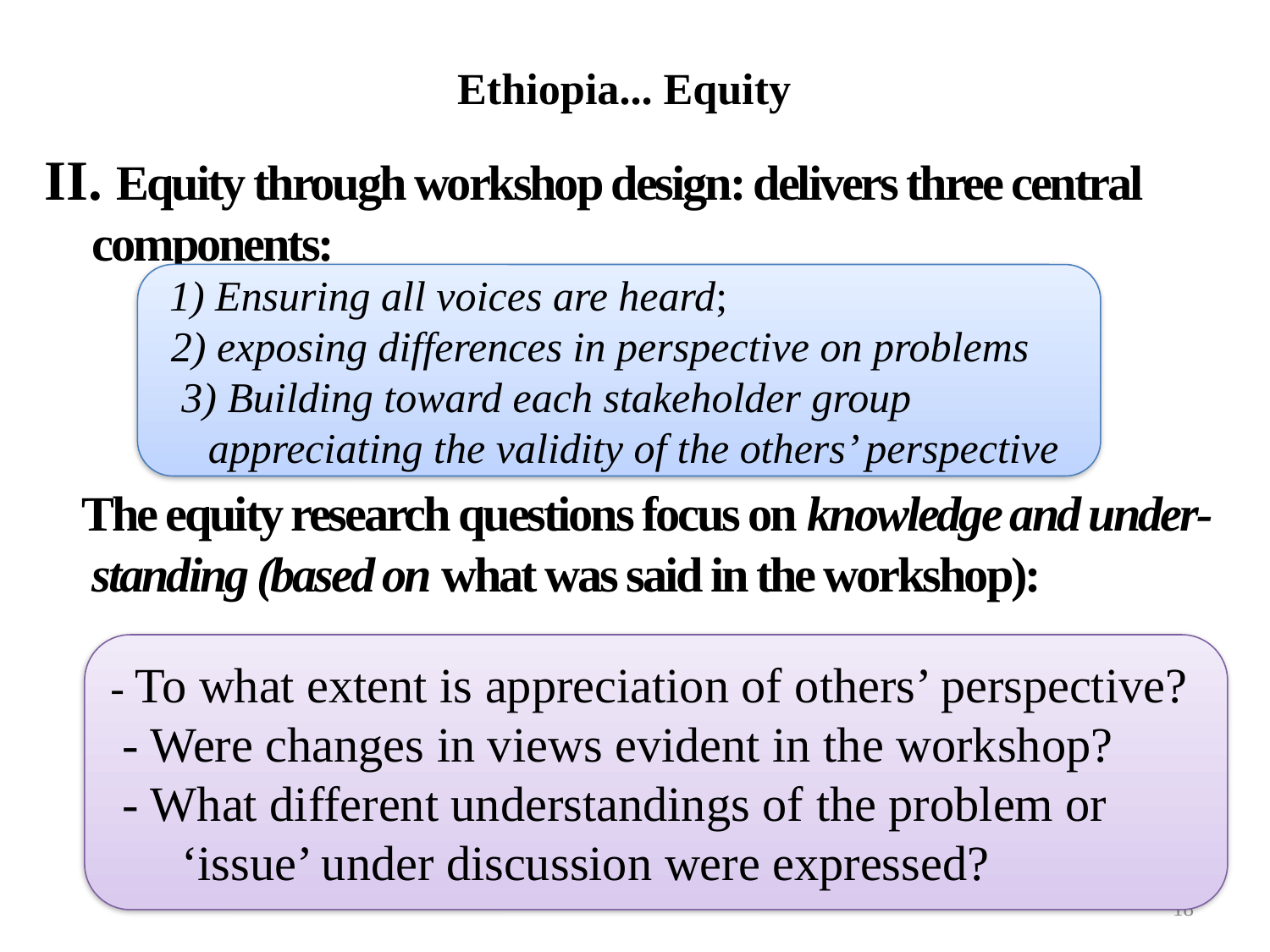

# Ethiopia... Equity
II. Equity through workshop design: delivers three central components:

   The equity research questions focus on knowledge and under-standing (based on what was said in the workshop):

 1) Ensuring all voices are heard;
 2) exposing differences in perspective on problems
  3) Building toward each stakeholder group appreciating the validity of the others’ perspective
- To what extent is appreciation of others’ perspective?
 - Were changes in views evident in the workshop?
 - What different understandings of the problem or ‘issue’ under discussion were expressed?
18